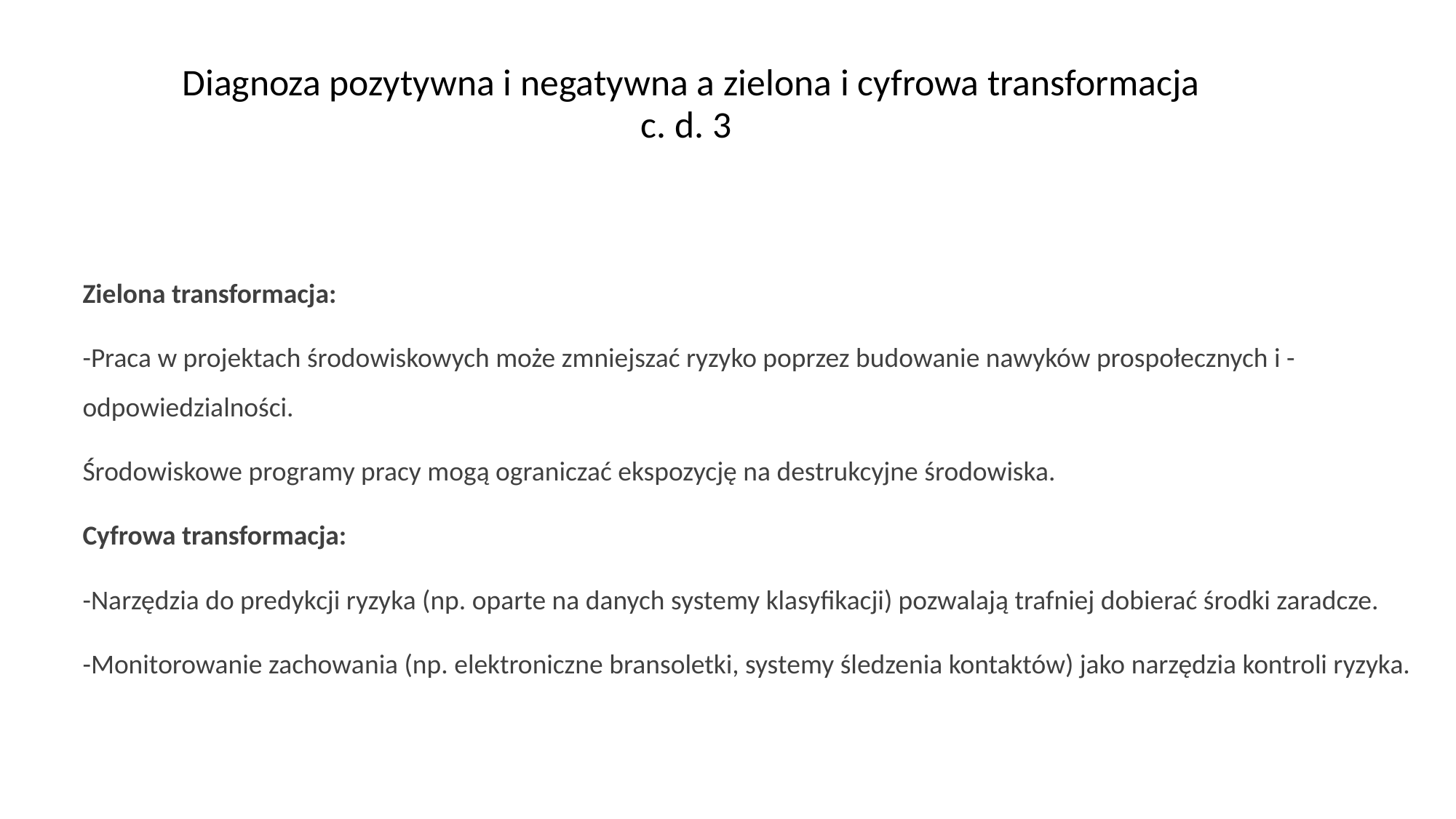

# Diagnoza pozytywna i negatywna a zielona i cyfrowa transformacja c. d. 3

Zielona transformacja:
-Praca w projektach środowiskowych może zmniejszać ryzyko poprzez budowanie nawyków prospołecznych i -odpowiedzialności.
Środowiskowe programy pracy mogą ograniczać ekspozycję na destrukcyjne środowiska.
Cyfrowa transformacja:
-Narzędzia do predykcji ryzyka (np. oparte na danych systemy klasyfikacji) pozwalają trafniej dobierać środki zaradcze.
-Monitorowanie zachowania (np. elektroniczne bransoletki, systemy śledzenia kontaktów) jako narzędzia kontroli ryzyka.